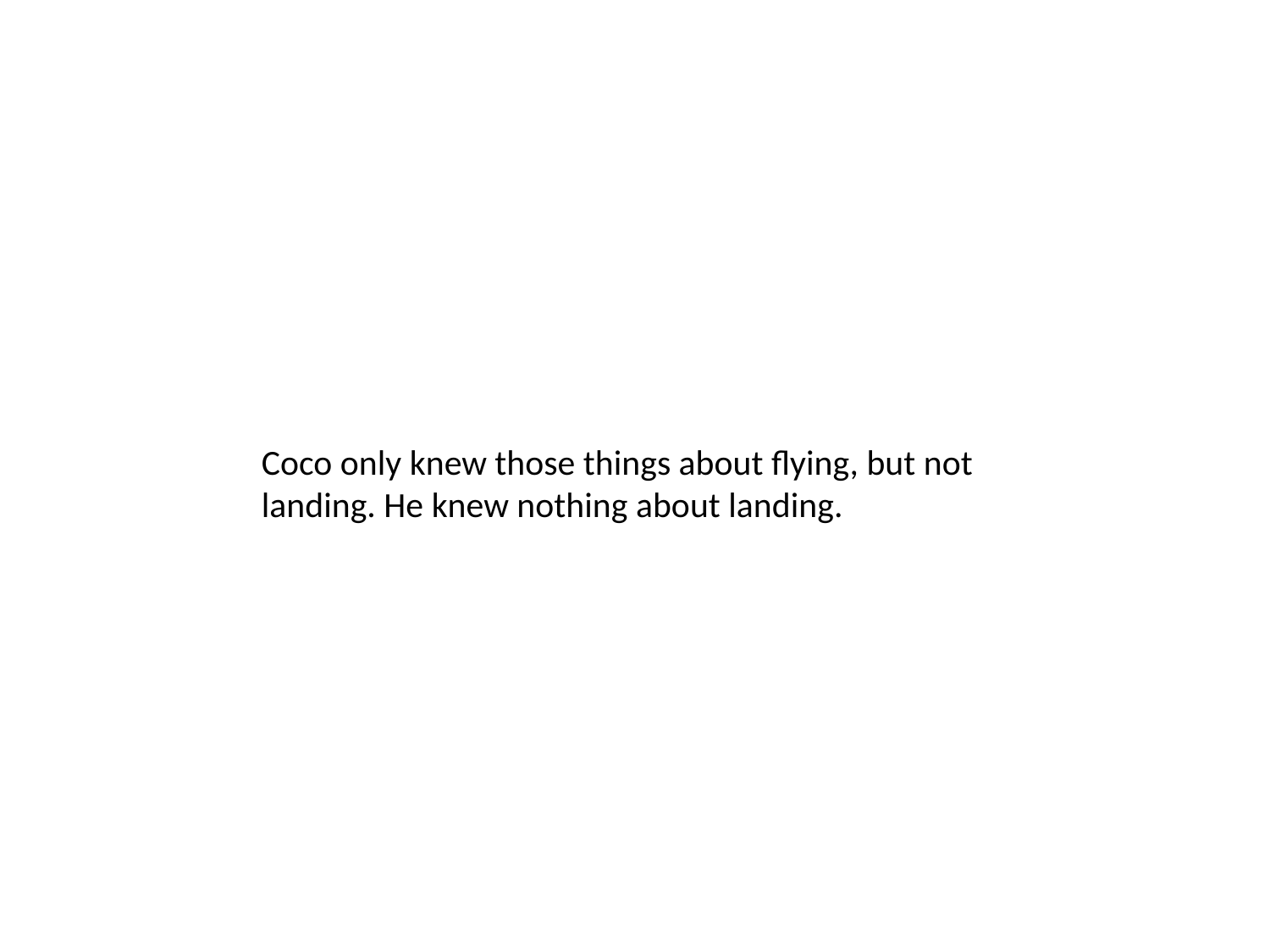

Coco only knew those things about flying, but not landing. He knew nothing about landing.